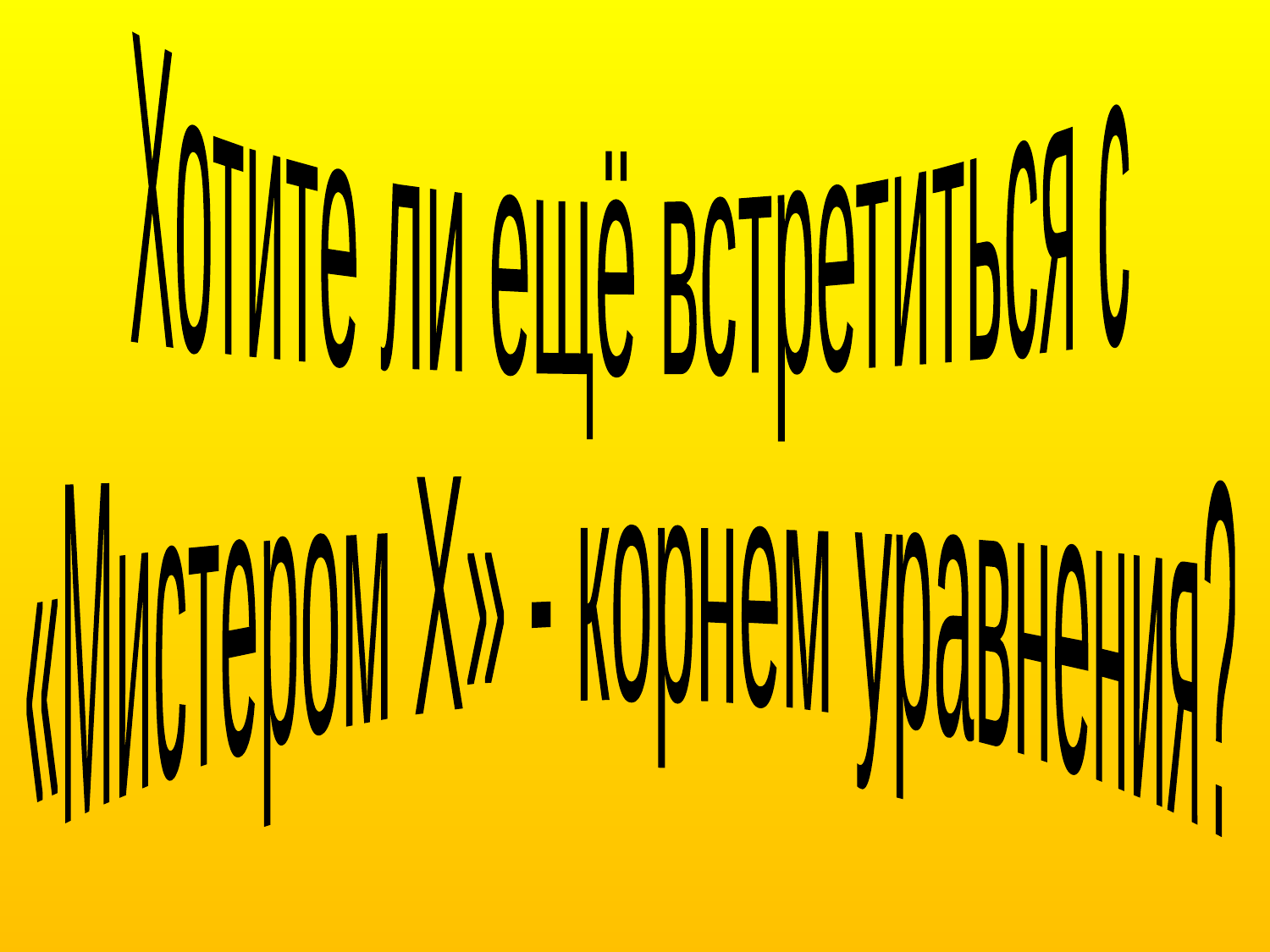

Хотите ли ещё встретиться с
«Мистером Х» - корнем уравнения?